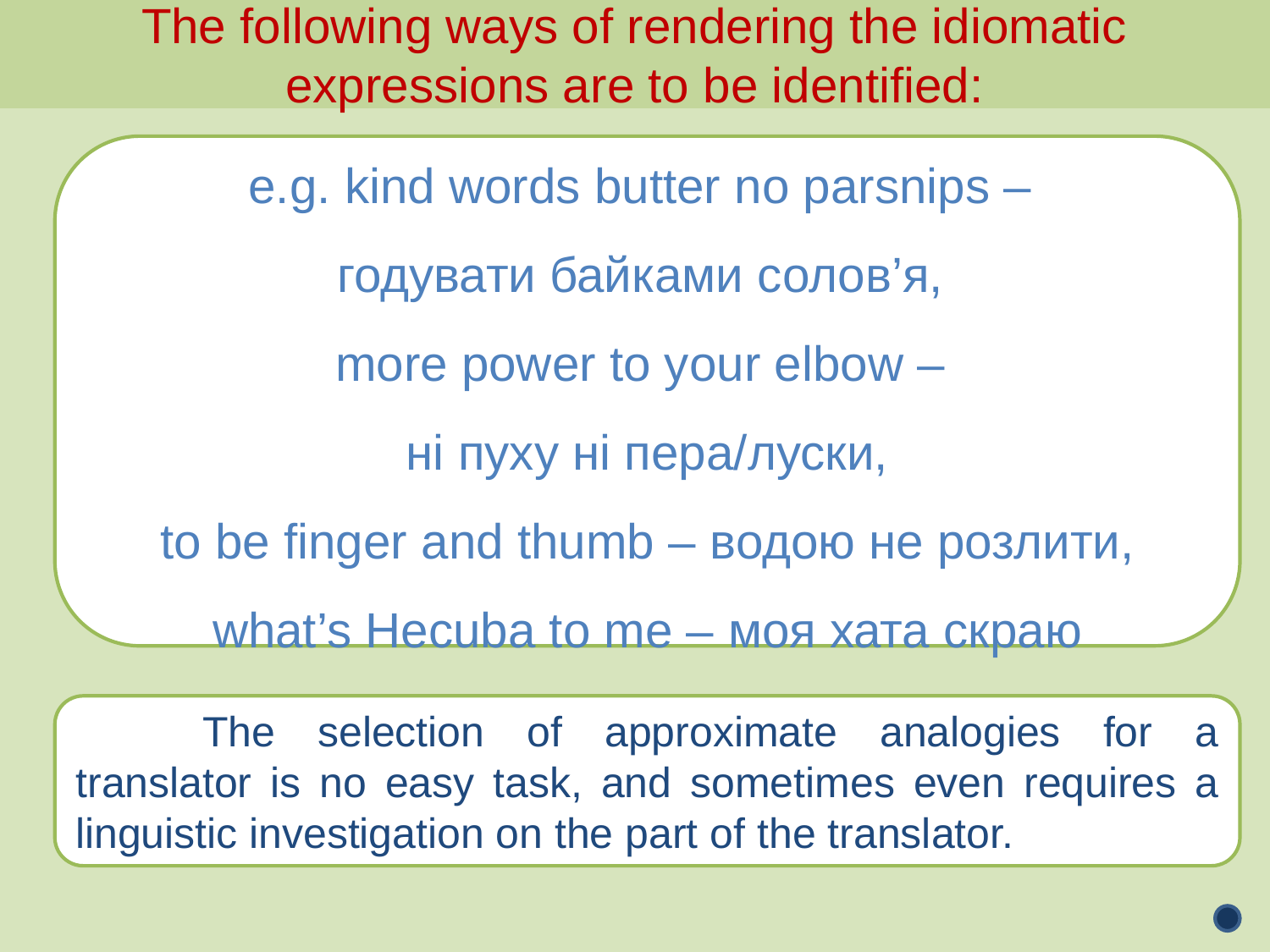

The following ways of rendering the idiomatic expressions are to be identified:
e.g. kind words butter no parsnips –
годувати байками солов’я,
more power to your elbow –
ні пуху ні пера/луски,
to be finger and thumb – водою не розлити,
what’s Hecuba to me – моя хата скраю
	The selection of approximate analogies for a translator is no easy task, and sometimes even requires a linguistic investigation on the part of the translator.